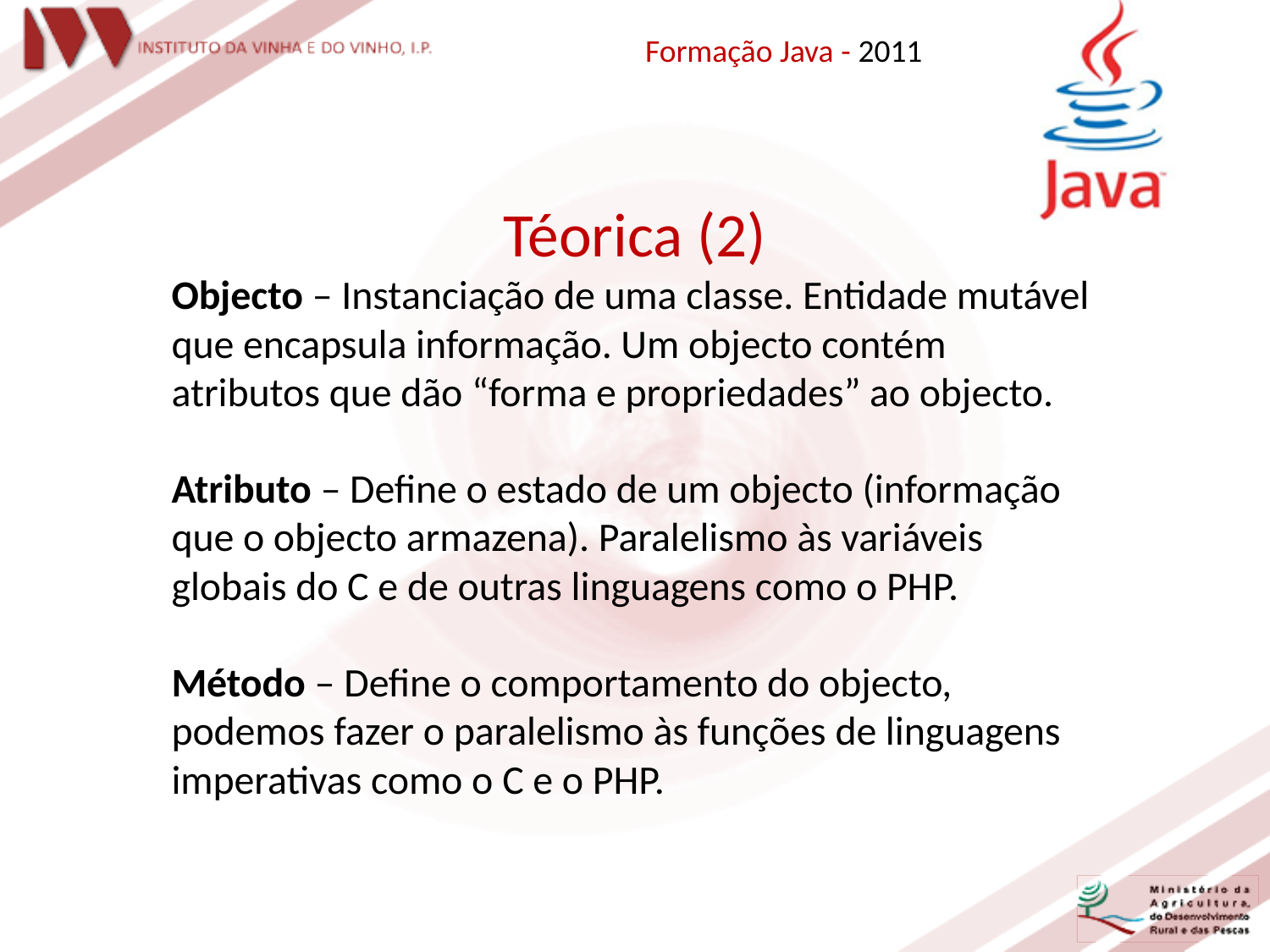

Formação Java - 2011
Téorica (2)
Objecto – Instanciação de uma classe. Entidade mutável que encapsula informação. Um objecto contém atributos que dão “forma e propriedades” ao objecto.

Atributo – Define o estado de um objecto (informação que o objecto armazena). Paralelismo às variáveis globais do C e de outras linguagens como o PHP.

Método – Define o comportamento do objecto, podemos fazer o paralelismo às funções de linguagens imperativas como o C e o PHP.